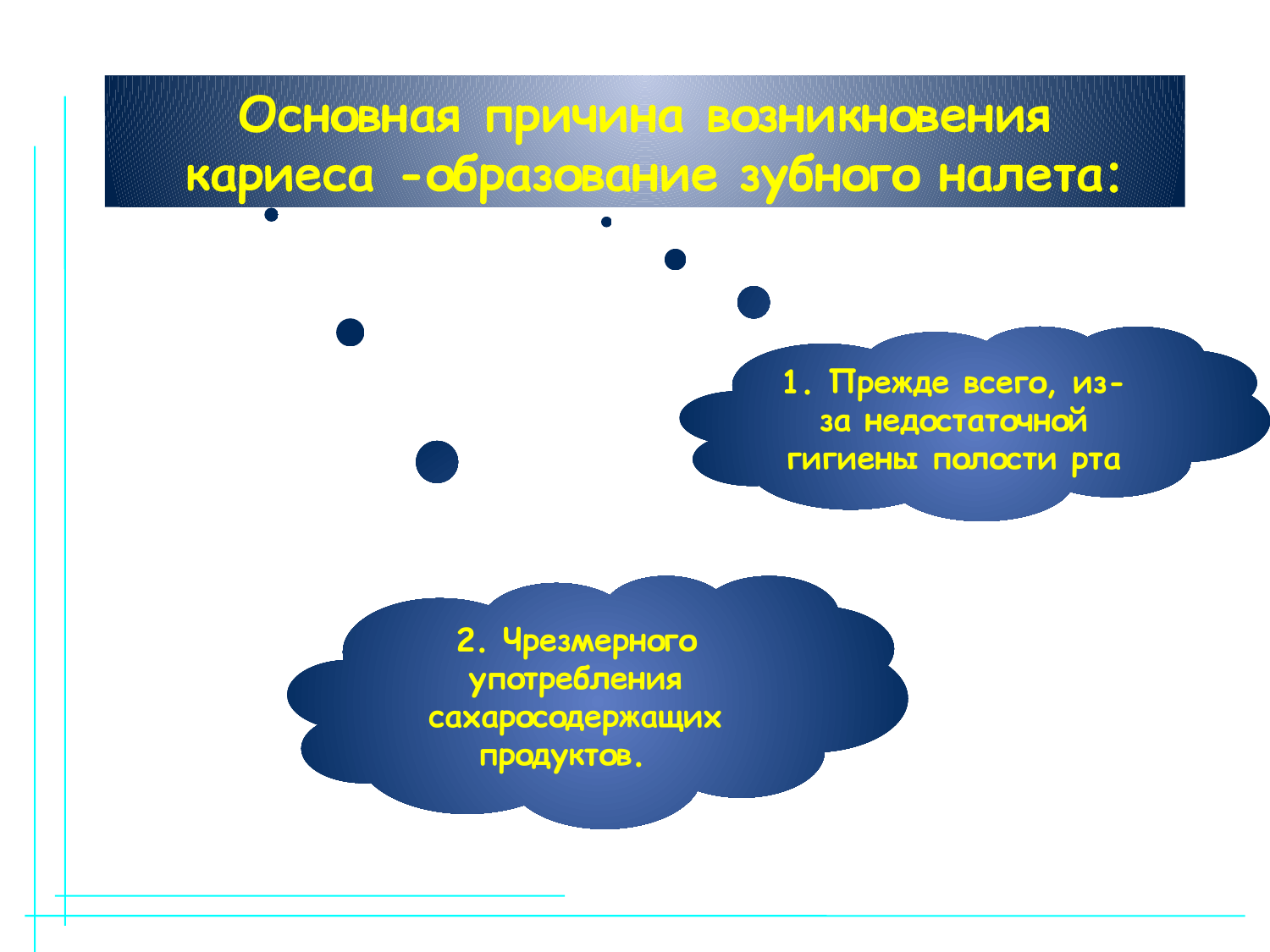

Основная причина возникновения
 кариеса -образование зубного налета:

1. Прежде всего, из-за недостаточной гигиены полости рта
2. Чрезмерного употребления сахаросодержащих продуктов.